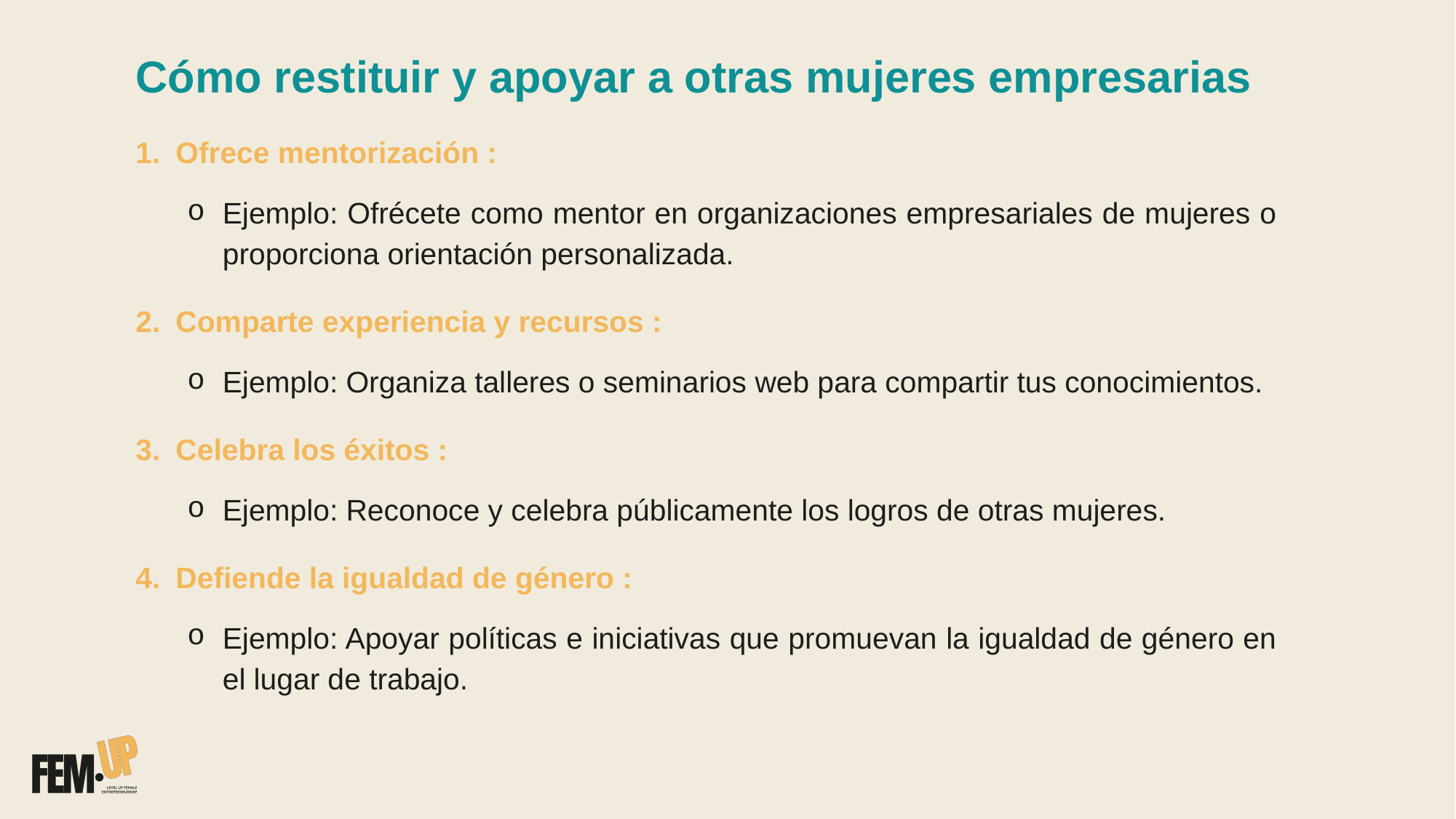

Cómo restituir y apoyar a otras mujeres empresarias
Ofrece mentorización :
Ejemplo: Ofrécete como mentor en organizaciones empresariales de mujeres o proporciona orientación personalizada.
Comparte experiencia y recursos :
Ejemplo: Organiza talleres o seminarios web para compartir tus conocimientos.
Celebra los éxitos :
Ejemplo: Reconoce y celebra públicamente los logros de otras mujeres.
Defiende la igualdad de género :
Ejemplo: Apoyar políticas e iniciativas que promuevan la igualdad de género en el lugar de trabajo.